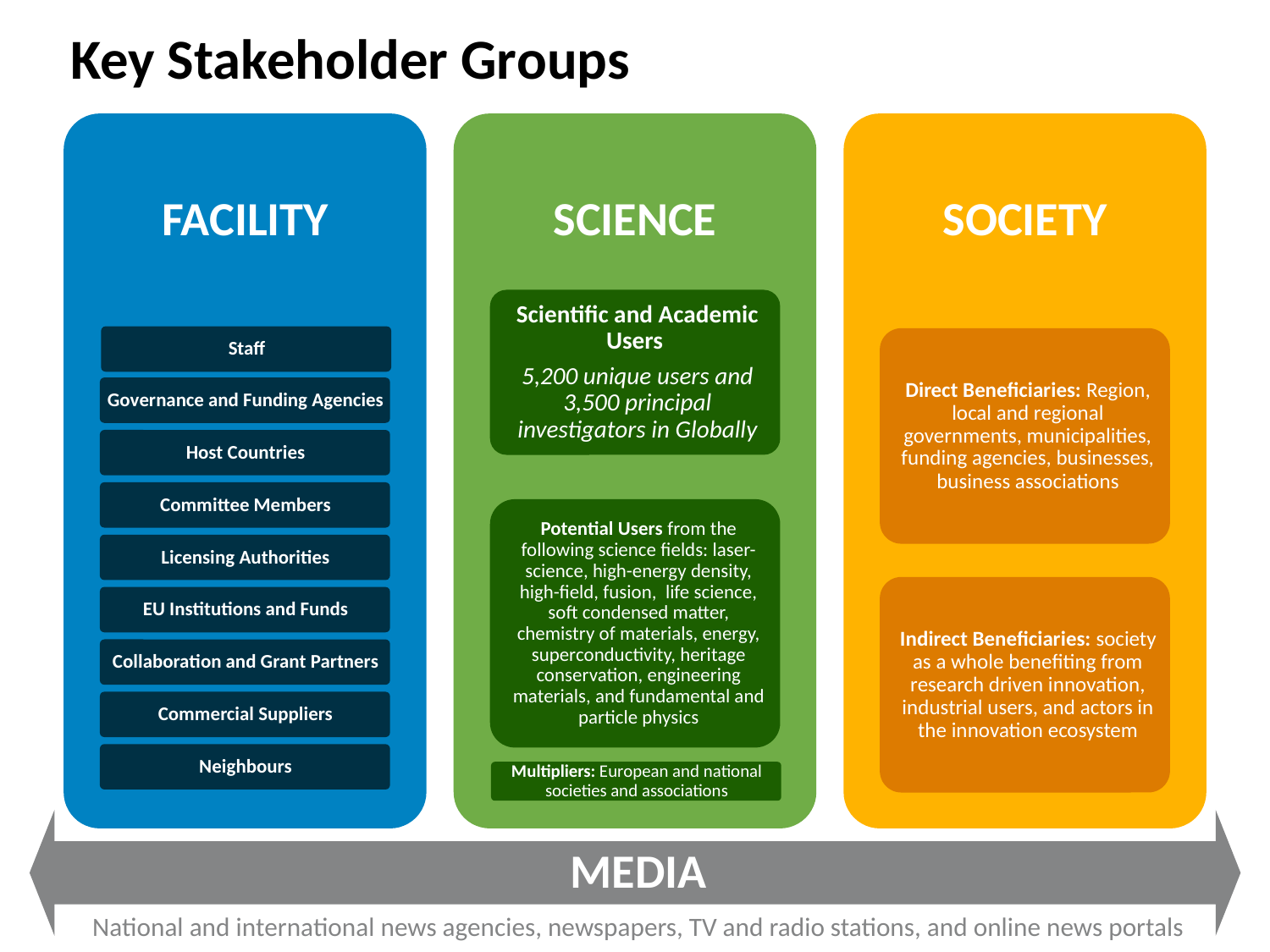

# Key Stakeholder Groups
FACILITY
Governance and Funding Agencies
Host Countries
Committee Members
Licensing Authorities
EU Institutions and Funds
Collaboration and Grant Partners
Commercial Suppliers
Neighbours
Staff
SCIENCE
Scientific and Academic Users
5,200 unique users and 3,500 principal investigators in Globally
Potential Users from the following science fields: laser-science, high-energy density, high-field, fusion,  life science, soft condensed matter, chemistry of materials, energy, superconductivity, heritage conservation, engineering materials, and fundamental and particle physics
Multipliers: European and national societies and associations
SOCIETY
Direct Beneficiaries: Region, local and regional governments, municipalities, funding agencies, businesses, business associations
Indirect Beneficiaries: society as a whole benefiting from research driven innovation, industrial users, and actors in the innovation ecosystem

MEDIA
National and international news agencies, newspapers, TV and radio stations, and online news portals